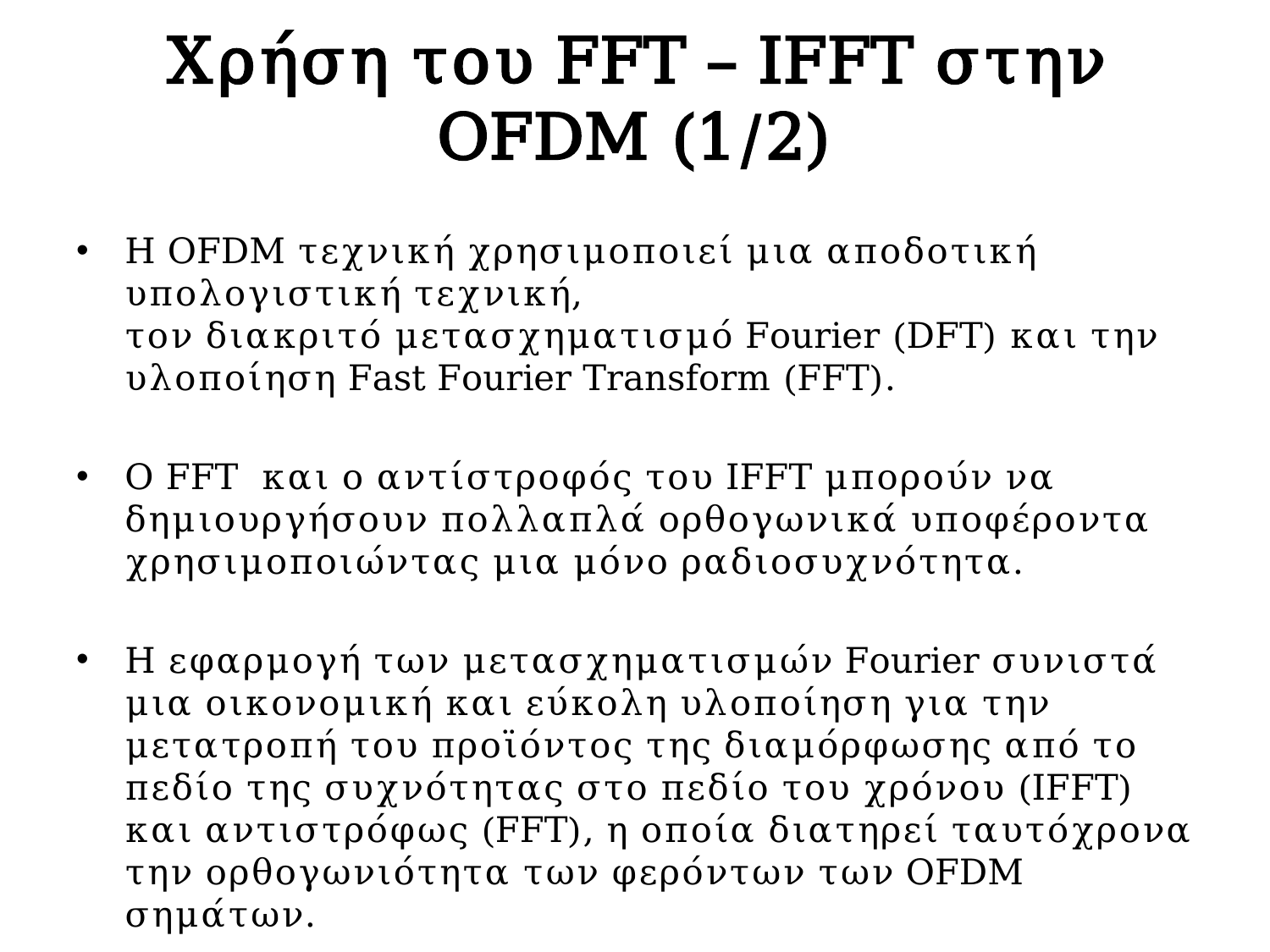

# Χρήση του FFT – IFFT στην OFDM (1/2)
Η OFDM τεχνική χρησιμοποιεί μια αποδοτική υπολογιστική τεχνική,
τον διακριτό μετασχηματισμό Fourier (DFT) και την υλοποίηση Fast Fourier Transform (FFT).

Ο FFT  και ο αντίστροφός του IFFT μπορούν να δημιουργήσουν πολλαπλά ορθογωνικά υποφέροντα χρησιμοποιώντας μια μόνο ραδιοσυχνότητα.

Η εφαρμογή των μετασχηματισμών Fourier συνιστά μια οικονομική και εύκολη υλοποίηση για την μετατροπή του προϊόντος της διαμόρφωσης από το πεδίο της συχνότητας στο πεδίο του χρόνου (IFFT) και αντιστρόφως (FFT), η οποία διατηρεί ταυτόχρονα την ορθογωνιότητα των φερόντων των OFDM σημάτων.